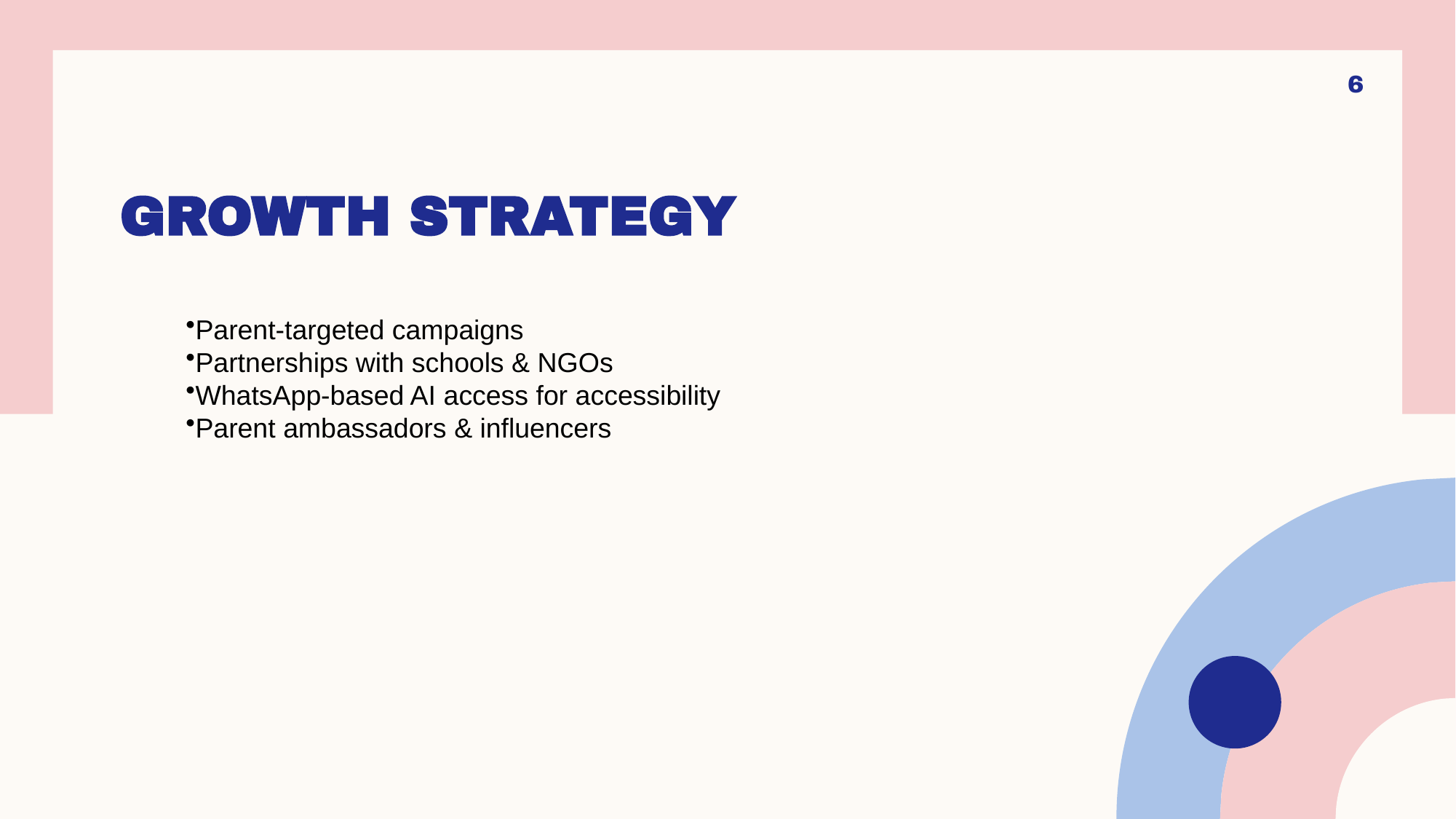

6
# Growth Strategy
Parent-targeted campaigns
Partnerships with schools & NGOs
WhatsApp-based AI access for accessibility
Parent ambassadors & influencers